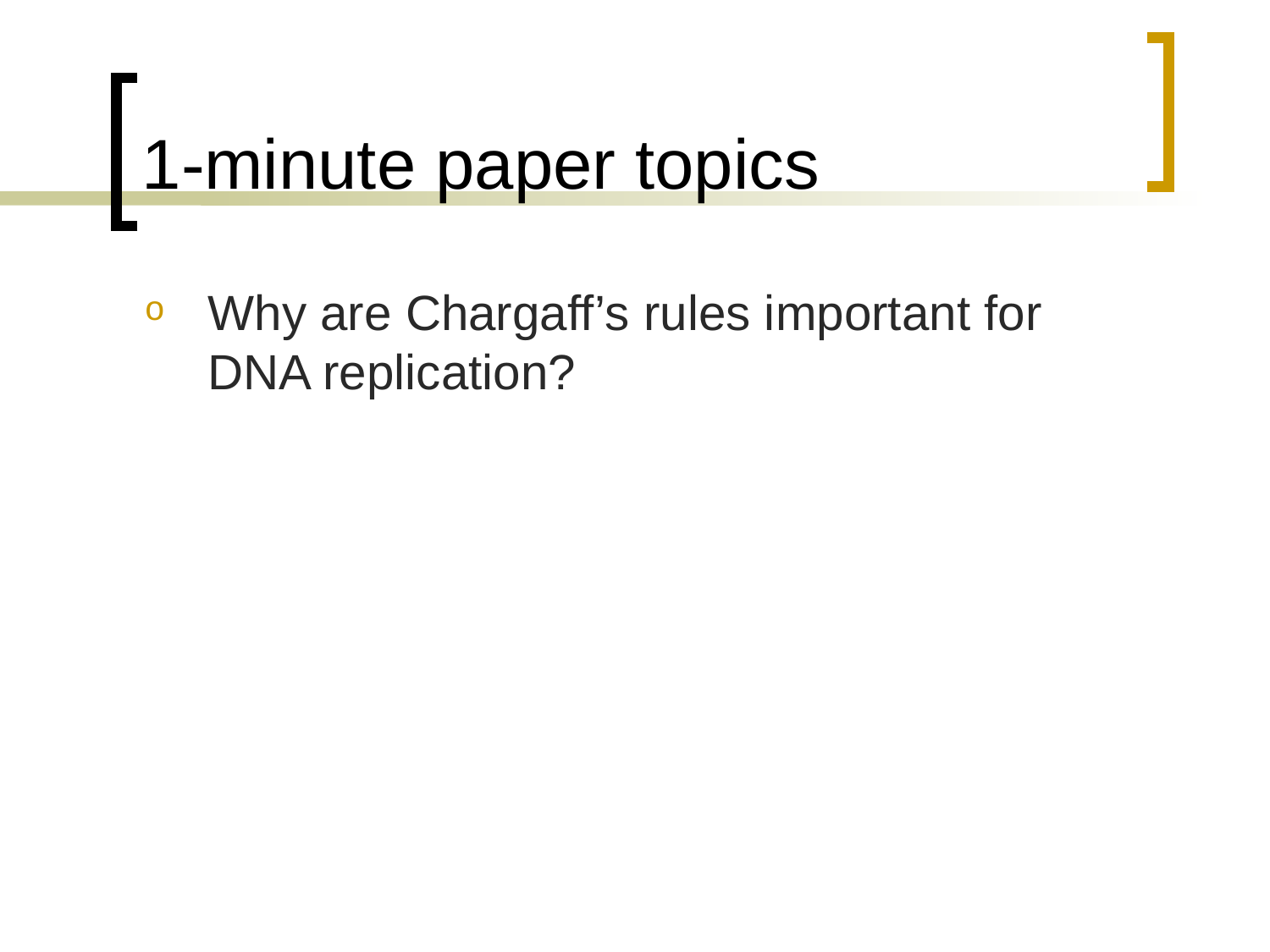

# 1-minute paper topics
Why are Chargaff’s rules important for DNA replication?